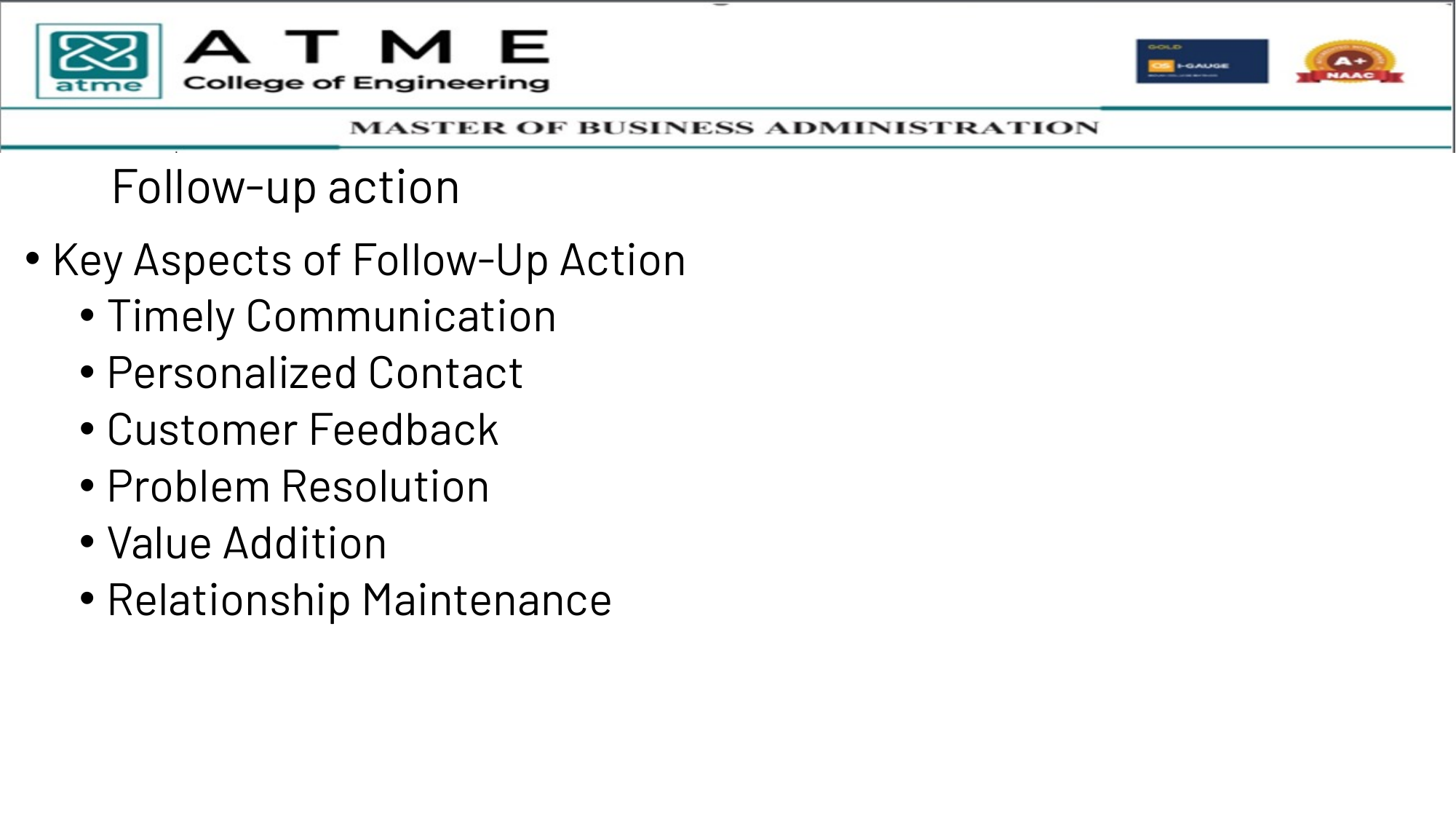

# Follow-up action
Key Aspects of Follow-Up Action
Timely Communication
Personalized Contact
Customer Feedback
Problem Resolution
Value Addition
Relationship Maintenance